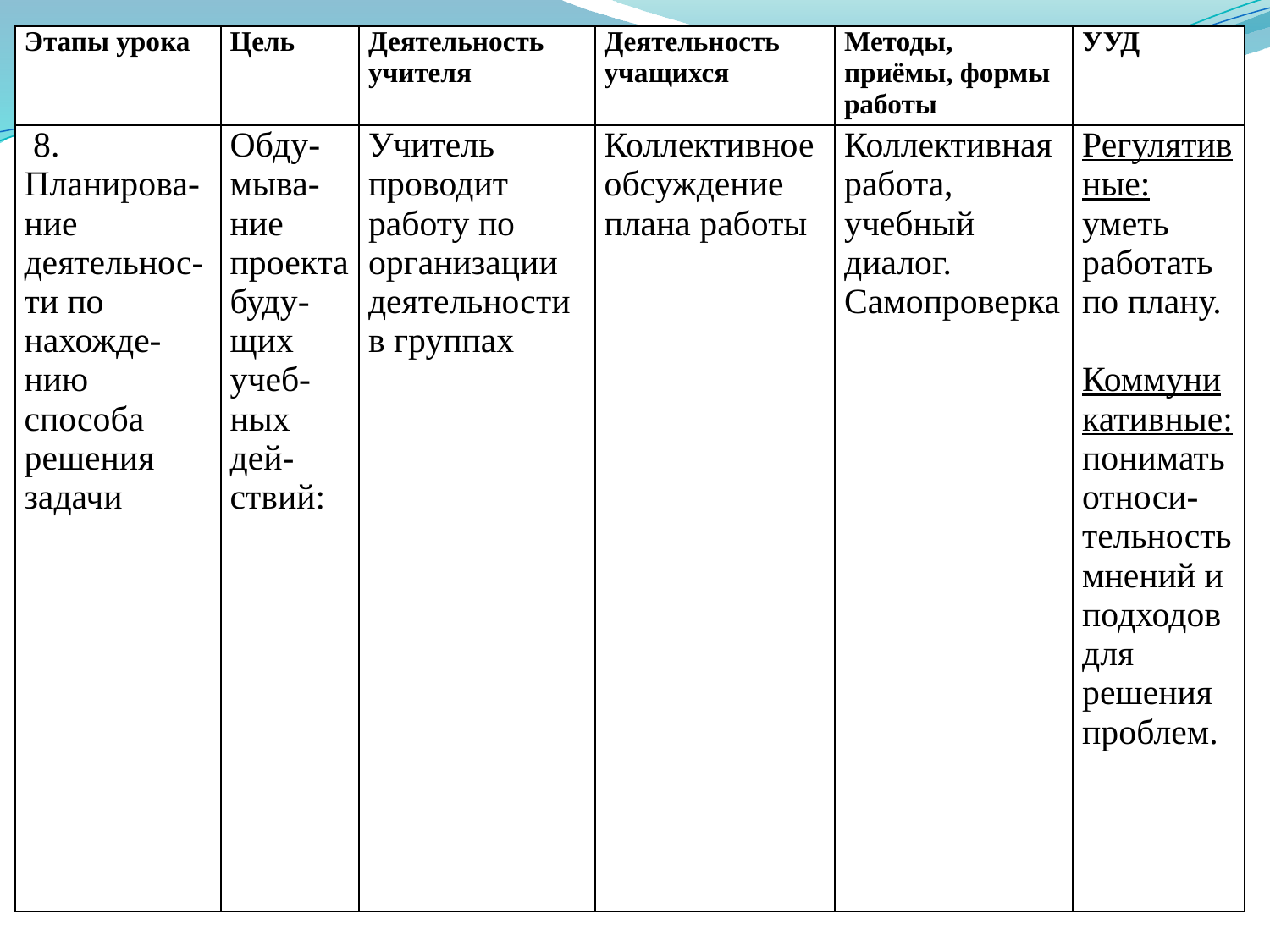

| Этапы урока | Цель | Деятельность учителя | Деятельность учащихся | Методы, приёмы, формы работы | УУД |
| --- | --- | --- | --- | --- | --- |
| 8. Планирова-ние деятельнос-ти по нахожде-нию способа решения задачи | Обду-мыва-ние проекта буду-щих учеб-ных дей-ствий: | Учитель проводит работу по организации деятельности в группах | Коллективное обсуждение плана работы | Коллективная работа, учебный диалог. Самопроверка | Регулятивные: уметь работать по плану. Коммуникативные: пониматьотноси-тельность мнений и подходов для решения проблем. |